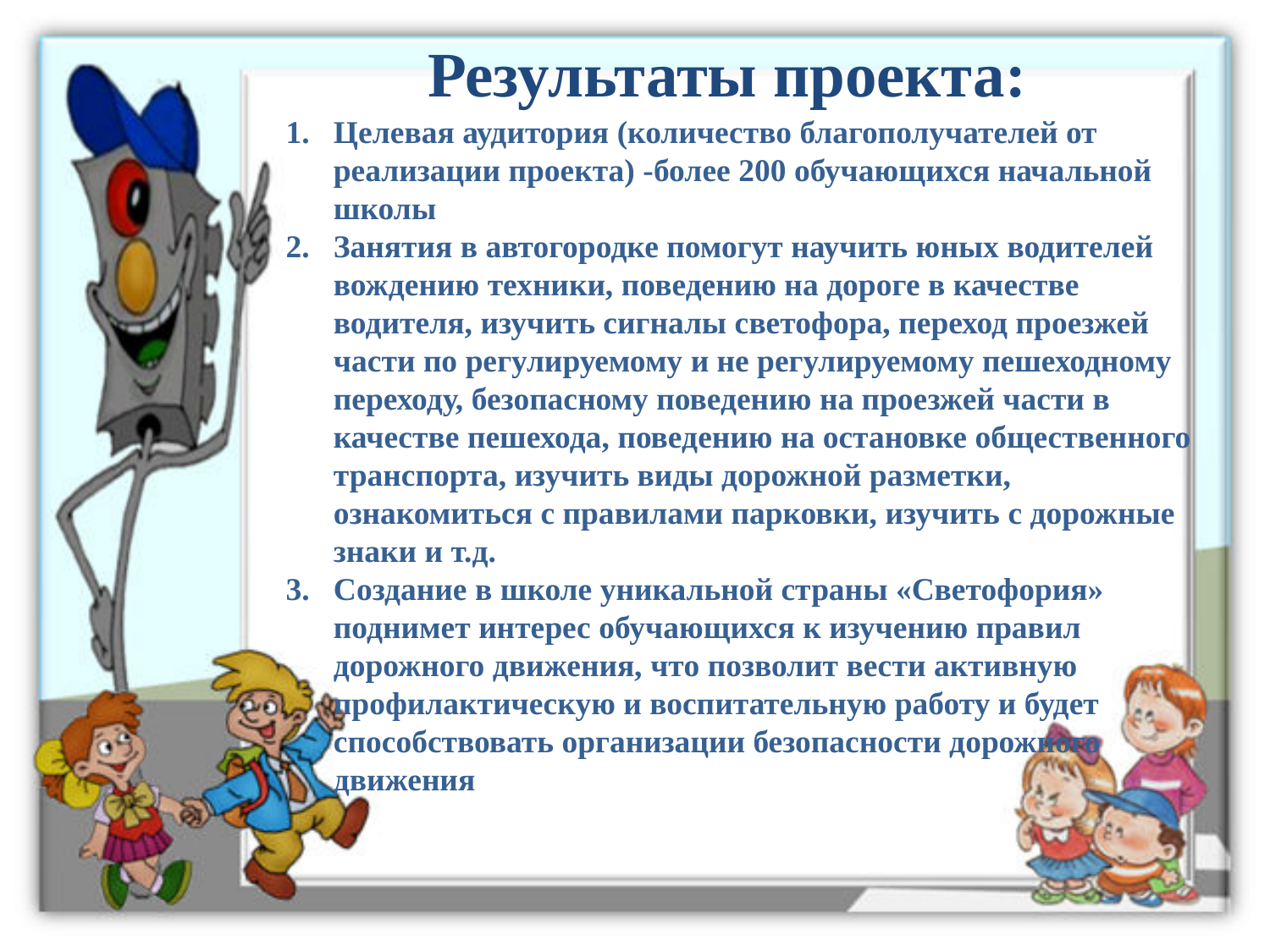

Результаты проекта:
Целевая аудитория (количество благополучателей от реализации проекта) -более 200 обучающихся начальной школы
Занятия в автогородке помогут научить юных водителей вождению техники, поведению на дороге в качестве водителя, изучить сигналы светофора, переход проезжей части по регулируемому и не регулируемому пешеходному переходу, безопасному поведению на проезжей части в качестве пешехода, поведению на остановке общественного транспорта, изучить виды дорожной разметки, ознакомиться с правилами парковки, изучить с дорожные знаки и т.д.
Создание в школе уникальной страны «Светофория» поднимет интерес обучающихся к изучению правил дорожного движения, что позволит вести активную профилактическую и воспитательную работу и будет способствовать организации безопасности дорожного движения